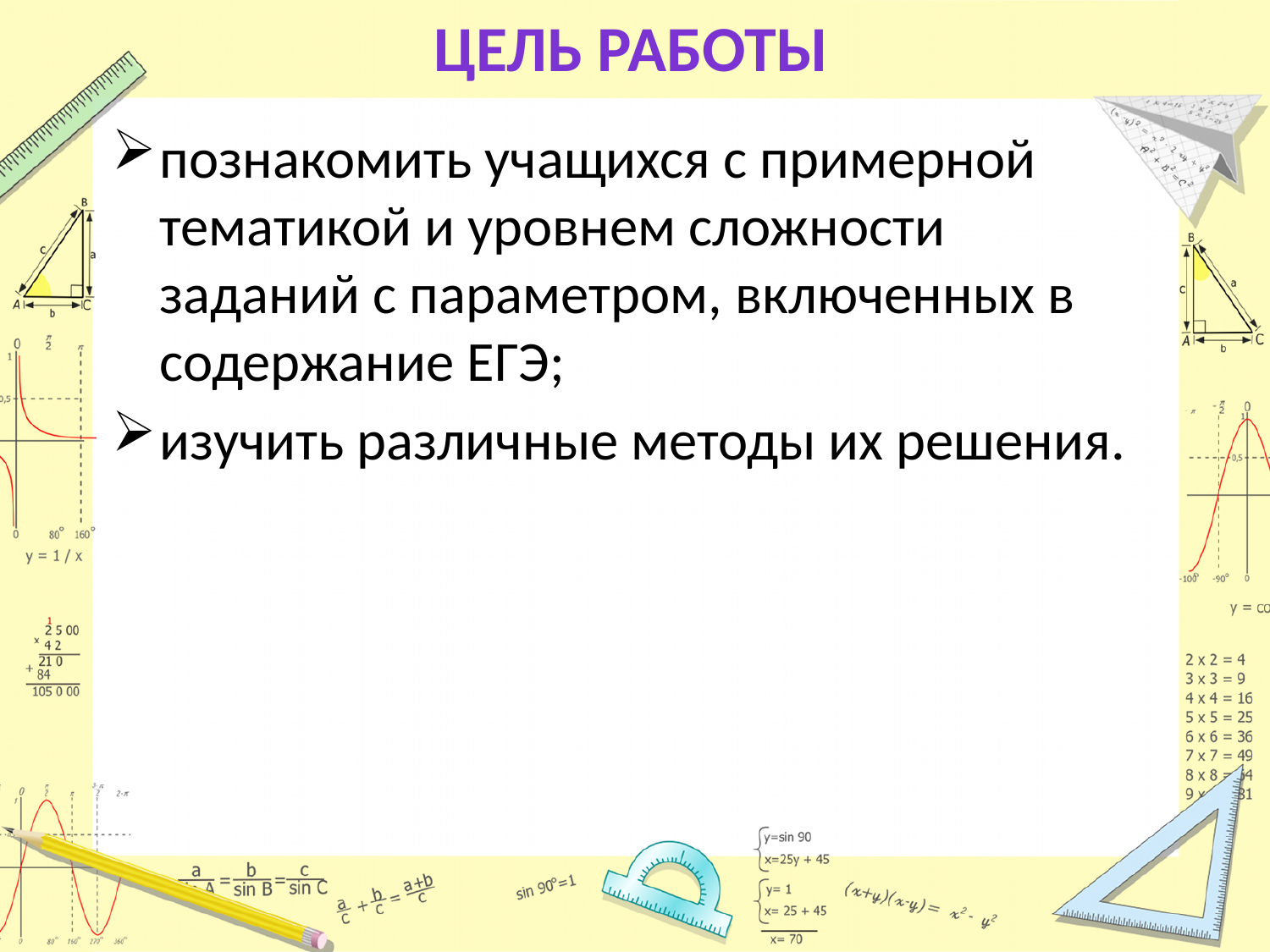

# Цель работы
познакомить учащихся с примерной тематикой и уровнем сложности заданий с параметром, включенных в содержание ЕГЭ;
изучить различные методы их решения.